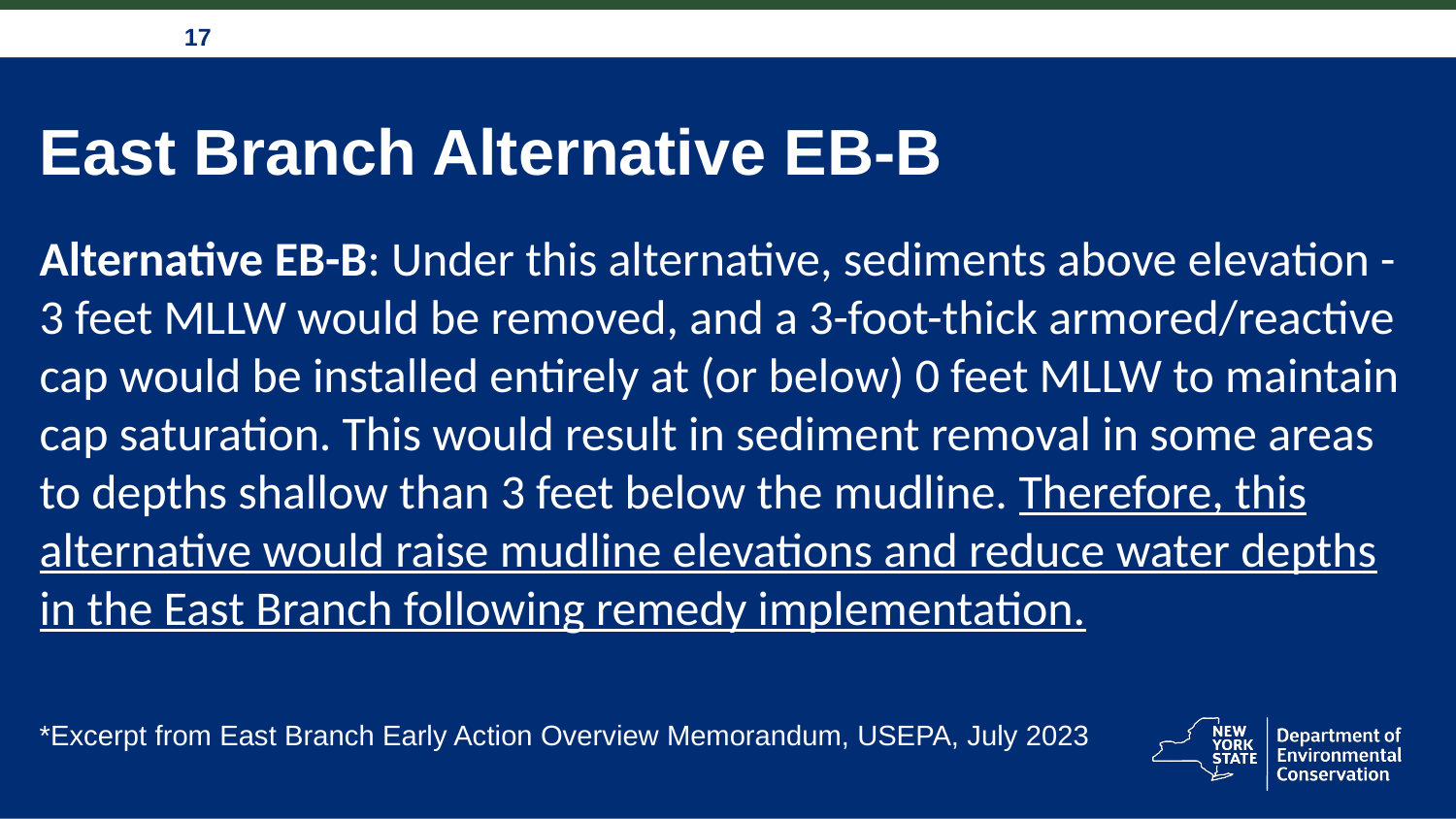

# East Branch Alternative EB-B
Alternative EB-B: Under this alternative, sediments above elevation -3 feet MLLW would be removed, and a 3-foot-thick armored/reactive cap would be installed entirely at (or below) 0 feet MLLW to maintain cap saturation. This would result in sediment removal in some areas to depths shallow than 3 feet below the mudline. Therefore, this alternative would raise mudline elevations and reduce water depths in the East Branch following remedy implementation.

*Excerpt from East Branch Early Action Overview Memorandum, USEPA, July 2023